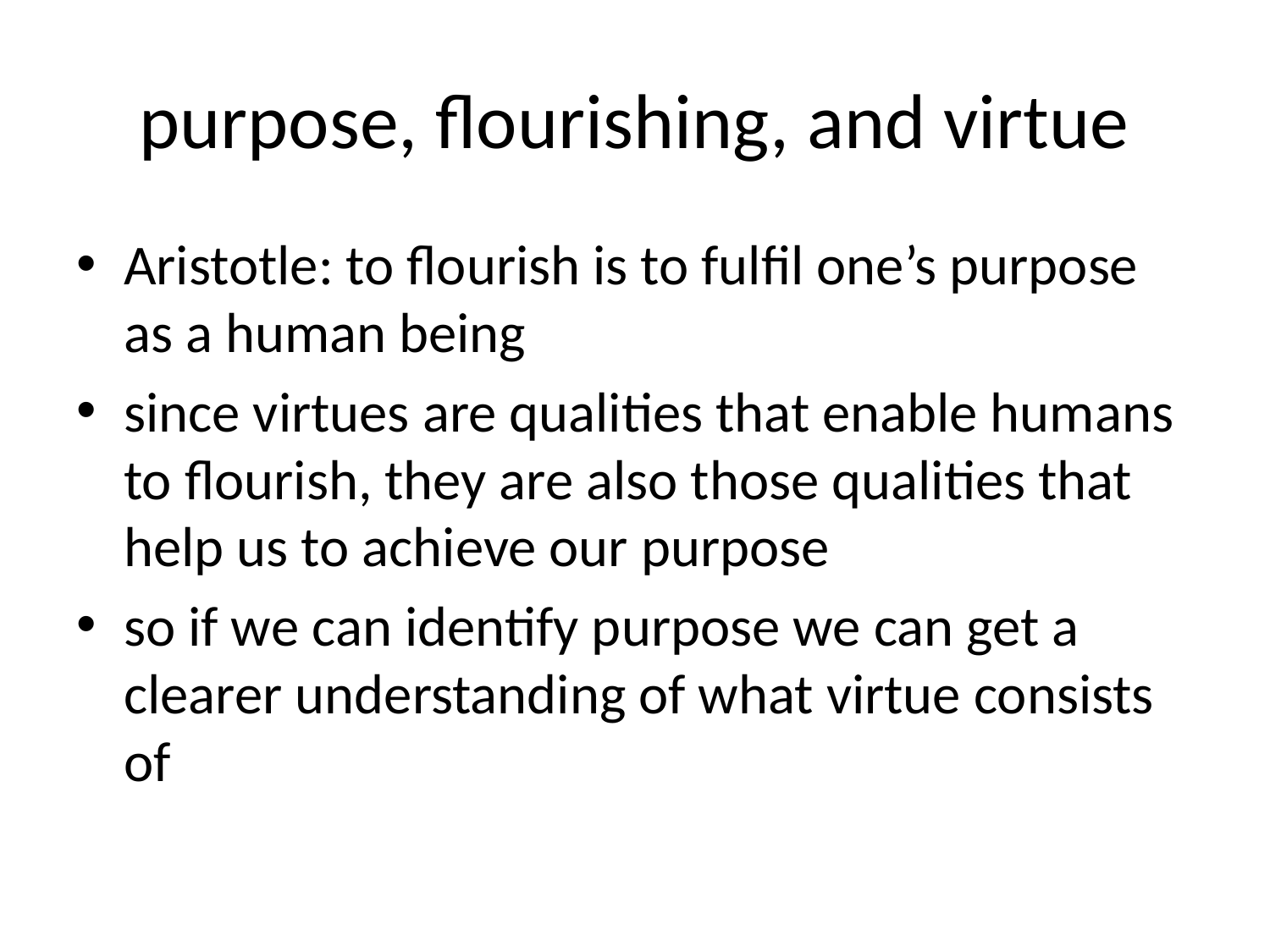

# purpose, flourishing, and virtue
Aristotle: to flourish is to fulfil one’s purpose as a human being
since virtues are qualities that enable humans to flourish, they are also those qualities that help us to achieve our purpose
so if we can identify purpose we can get a clearer understanding of what virtue consists of